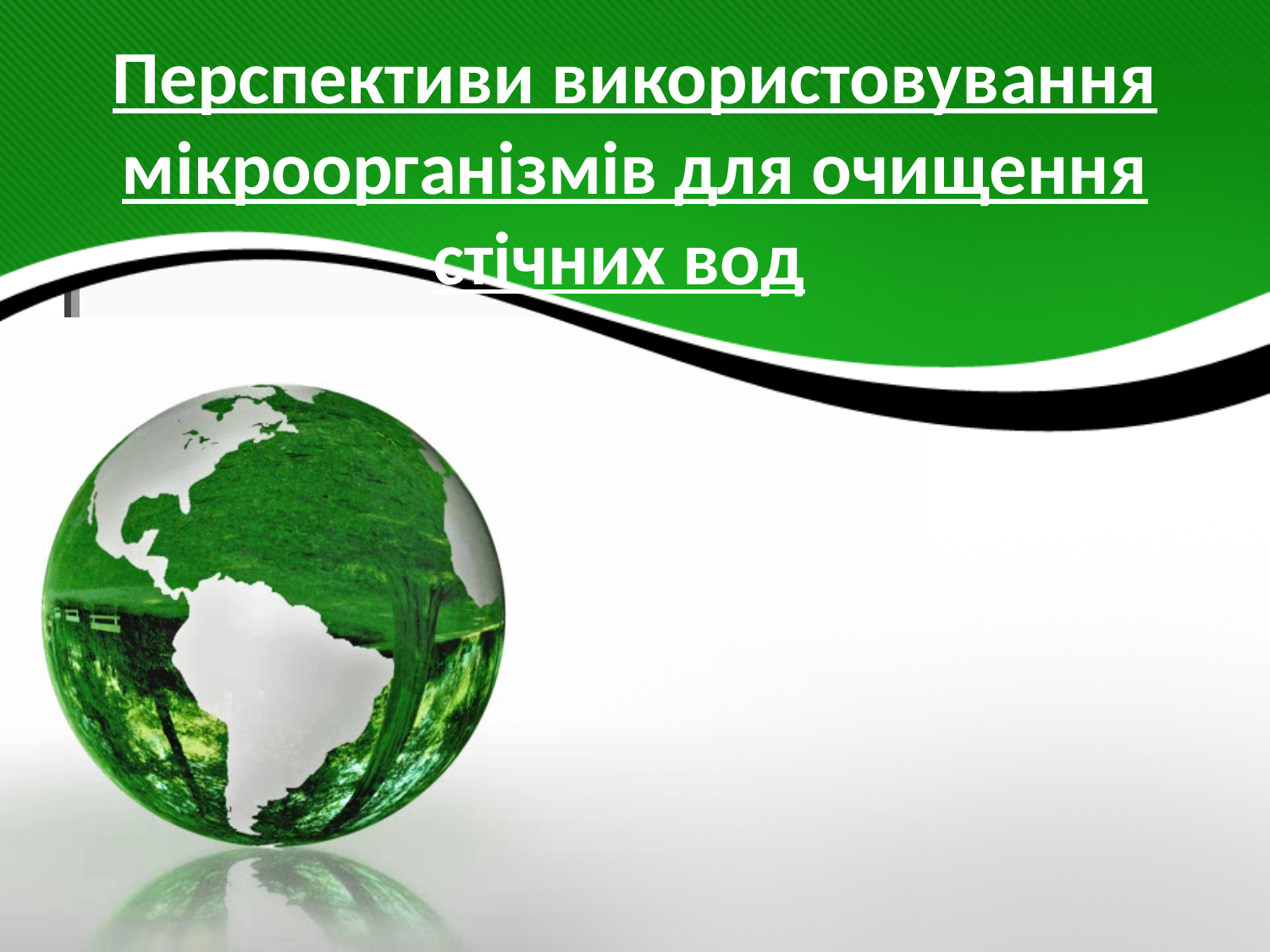

# Перспективи використовування мікроорганізмів для очищення стічних вод